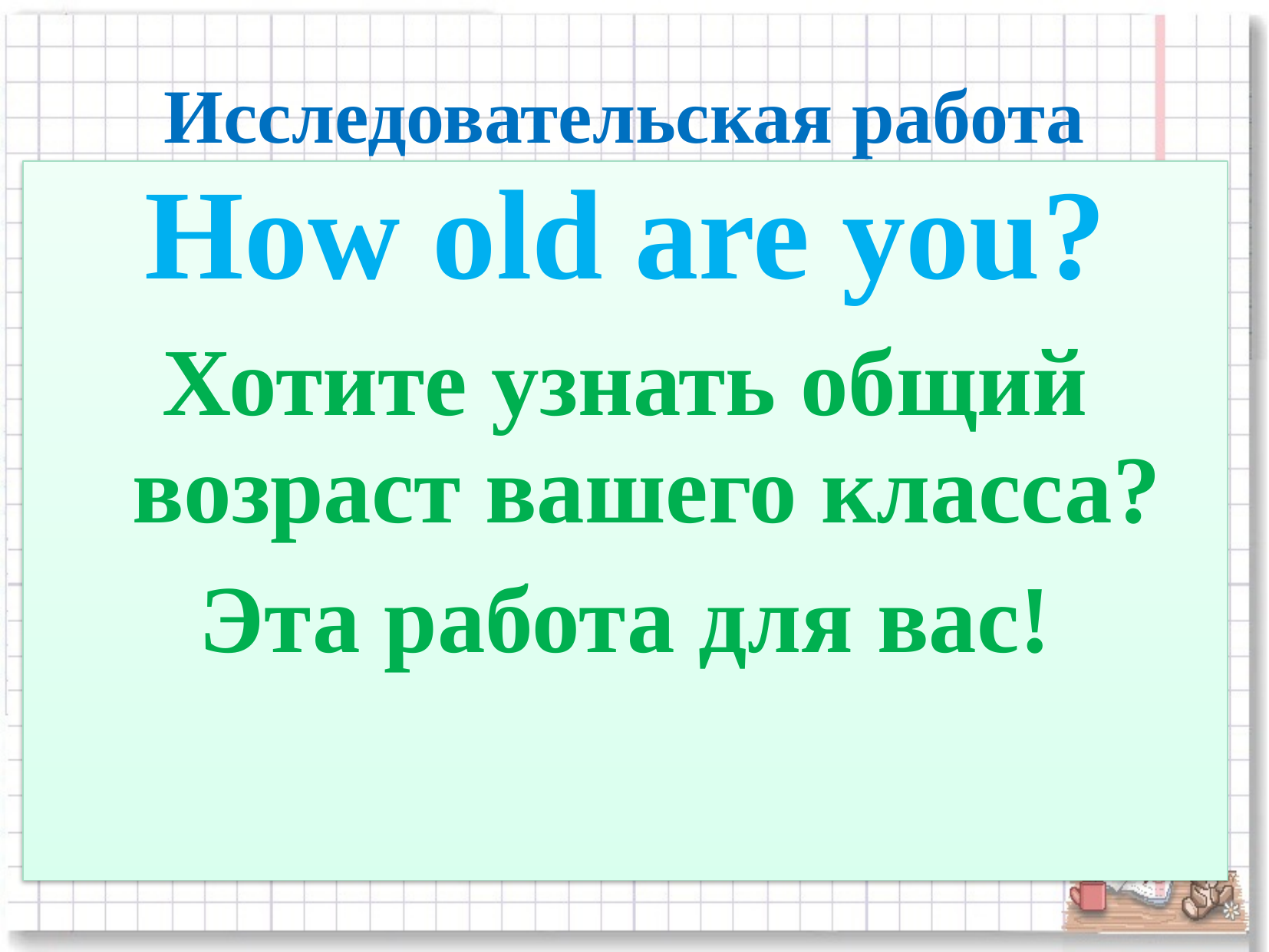

# Исследовательская работа
How old are you?
Хотите узнать общий возраст вашего класса?
Эта работа для вас!